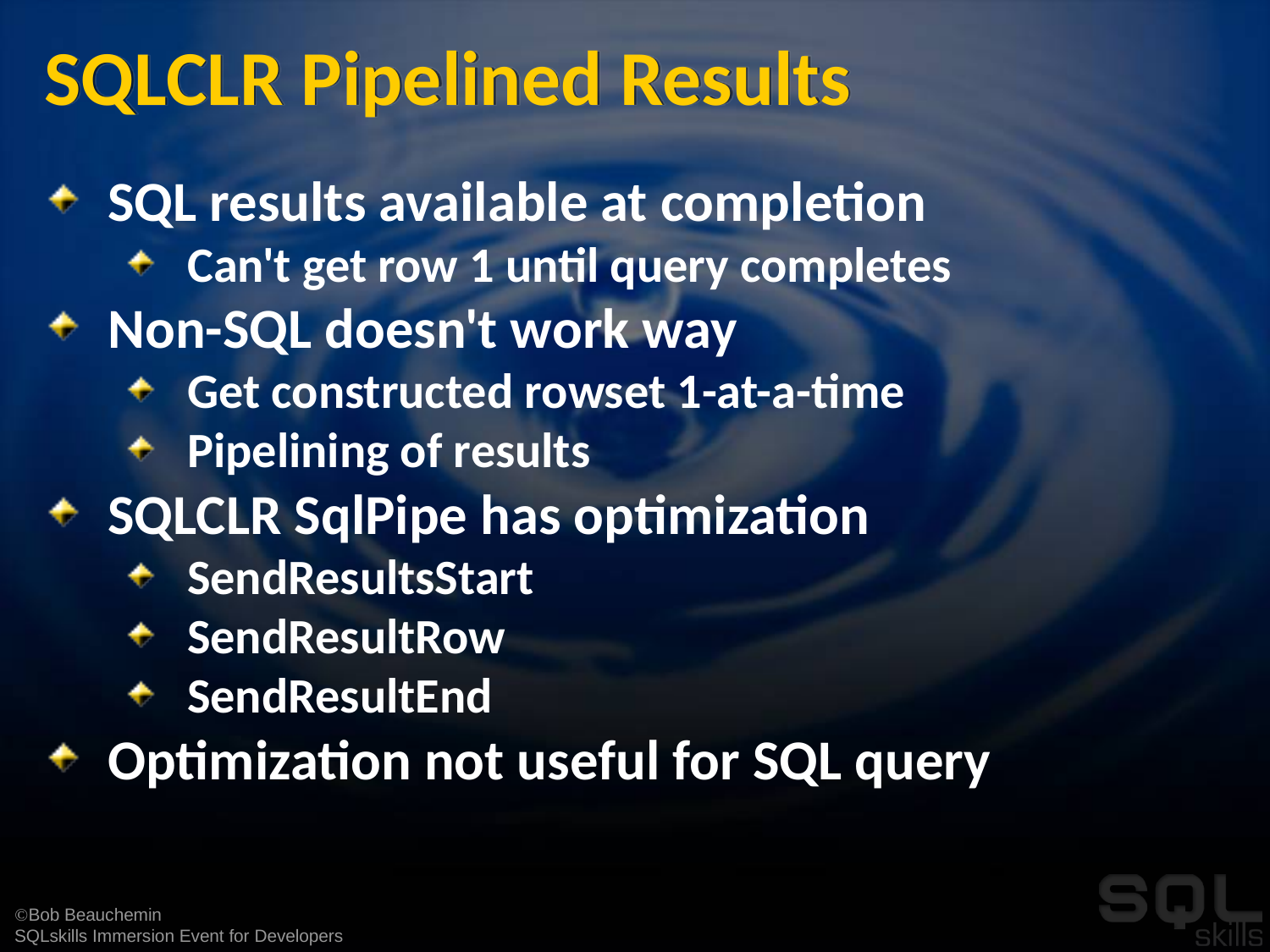

# SQLCLR Pipelined Results
SQL results available at completion
Can't get row 1 until query completes
Non-SQL doesn't work way
Get constructed rowset 1-at-a-time
Pipelining of results
SQLCLR SqlPipe has optimization
SendResultsStart
SendResultRow
SendResultEnd
Optimization not useful for SQL query